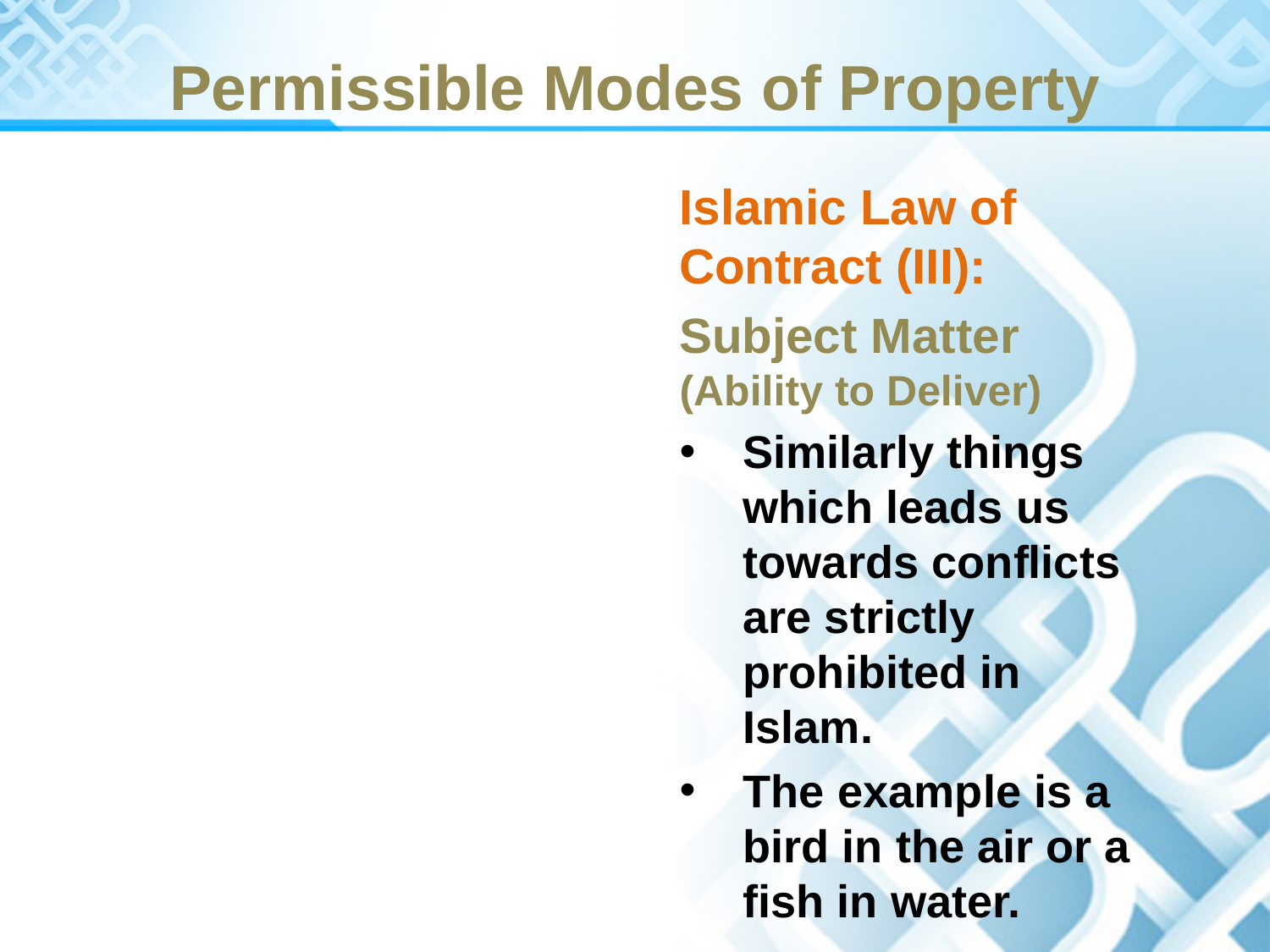

Permissible Modes of Property
Islamic Law of Contract (III):
Subject Matter (Ability to Deliver)
Similarly things which leads us towards conflicts are strictly prohibited in Islam.
The example is a bird in the air or a fish in water.